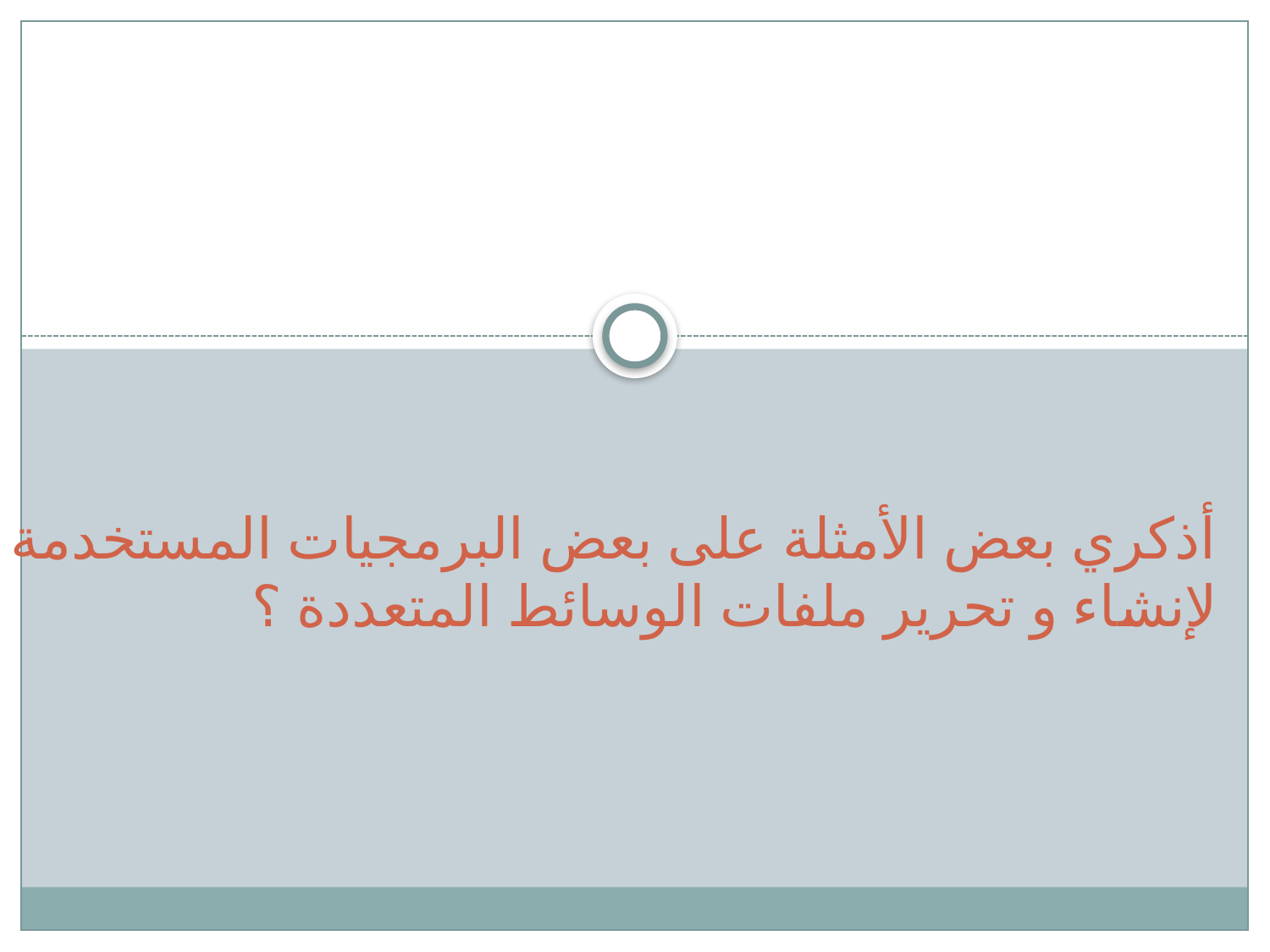

# أذكري بعض الأمثلة على بعض البرمجيات المستخدمة لإنشاء و تحرير ملفات الوسائط المتعددة ؟